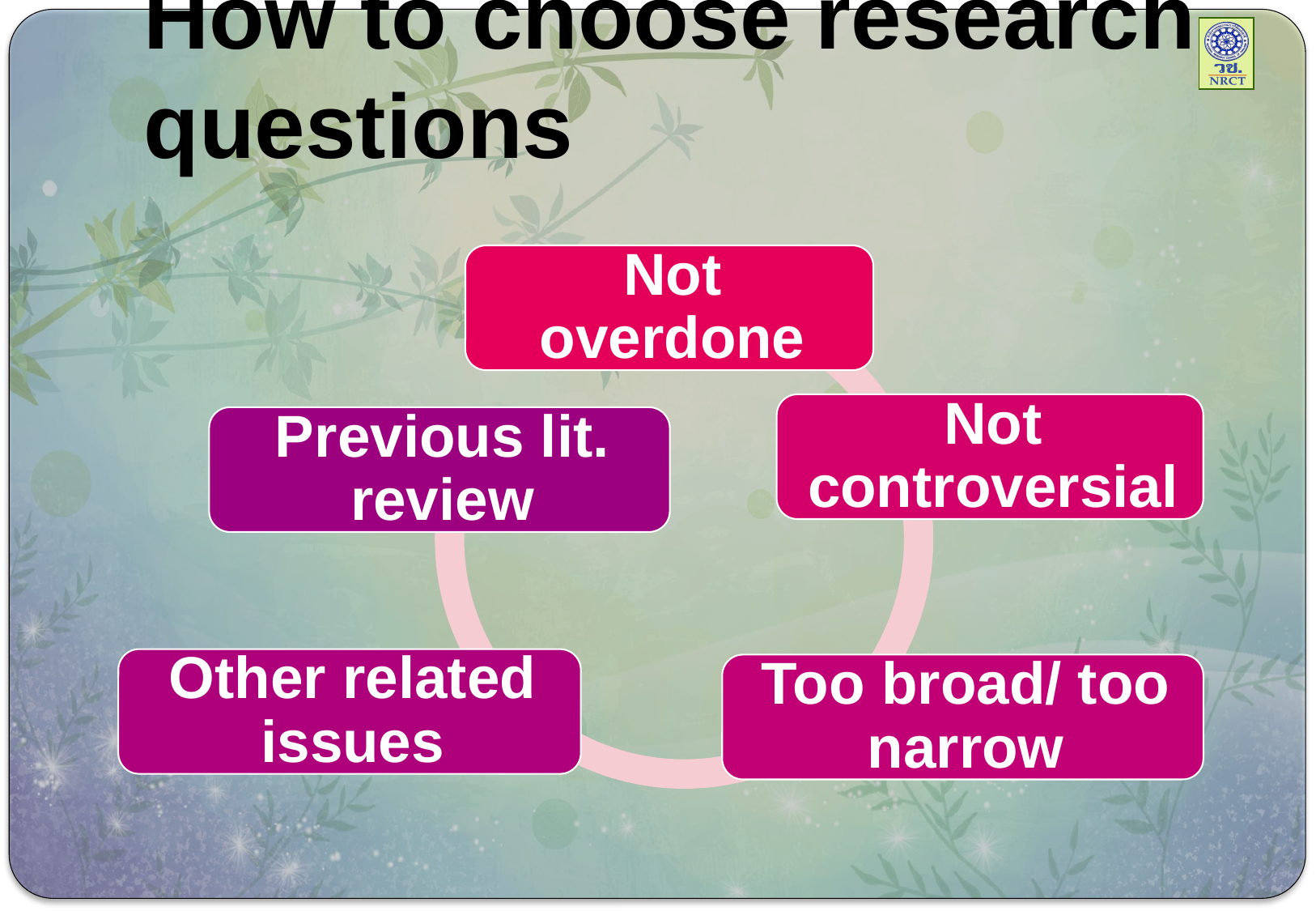

# How to choose research questions
Not overdone
Not controversial
Too broad/ too narrow
Other related issues
Previous lit. review